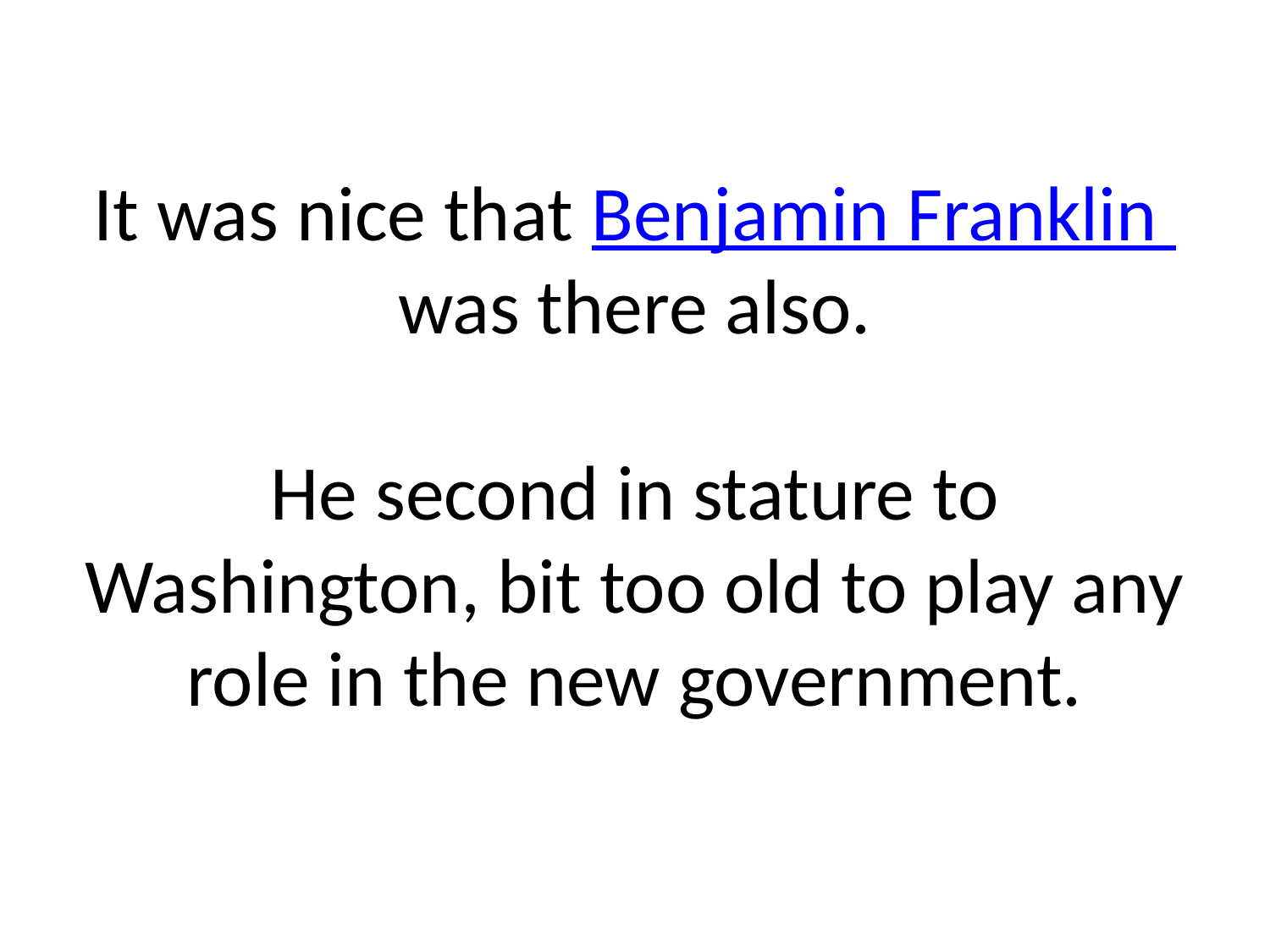

# It was nice that Benjamin Franklin was there also. He second in stature to Washington, bit too old to play any role in the new government.